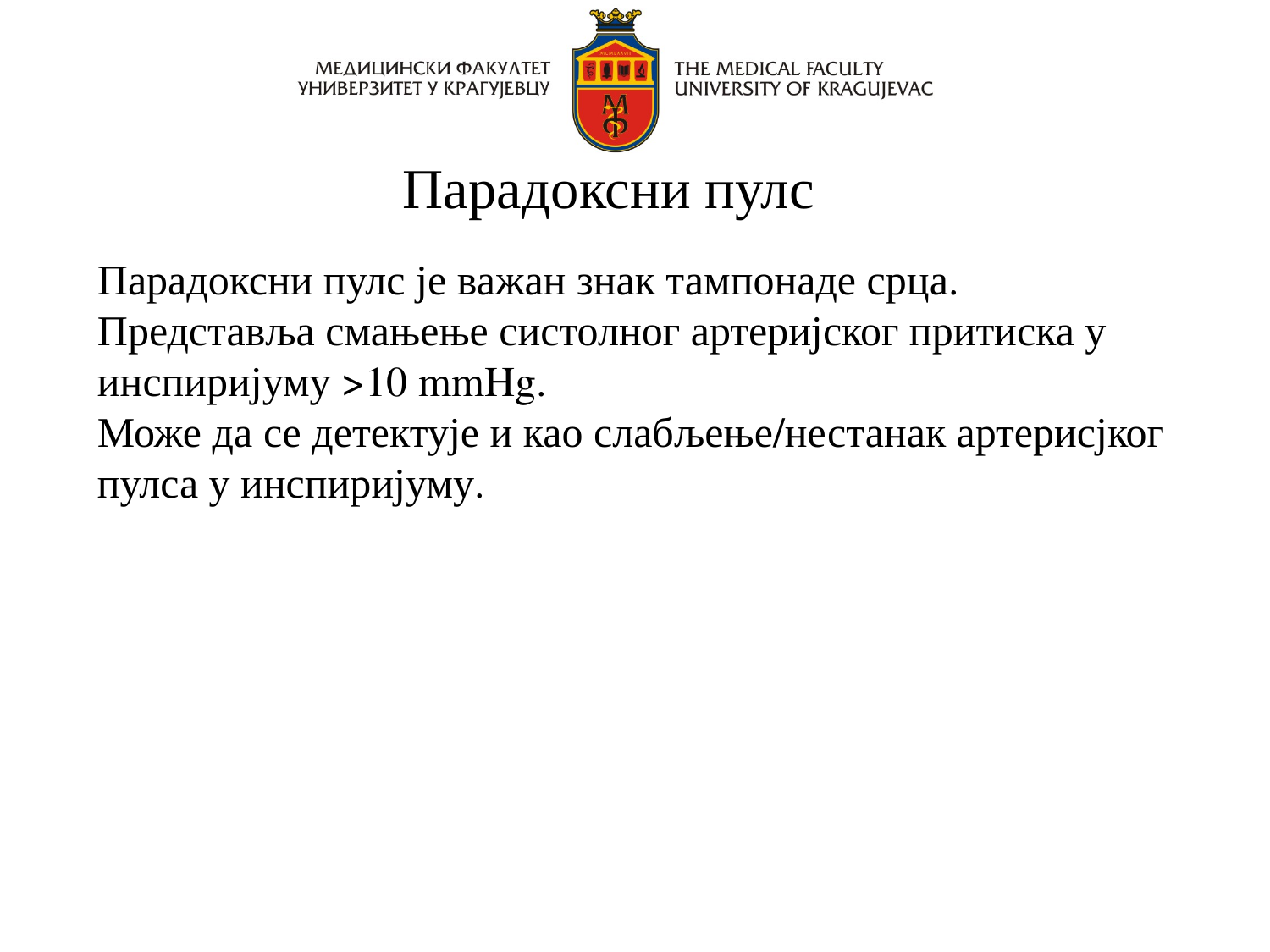

# Парадоксни пулс
Парадоксни пулс је важан знак тампонаде срца.
Представља смањење систолног артеријског притиска у инспиријуму >10 mmHg.
Може да се детектује и као слабљење/нестанак артерисјког пулса у инспиријуму.